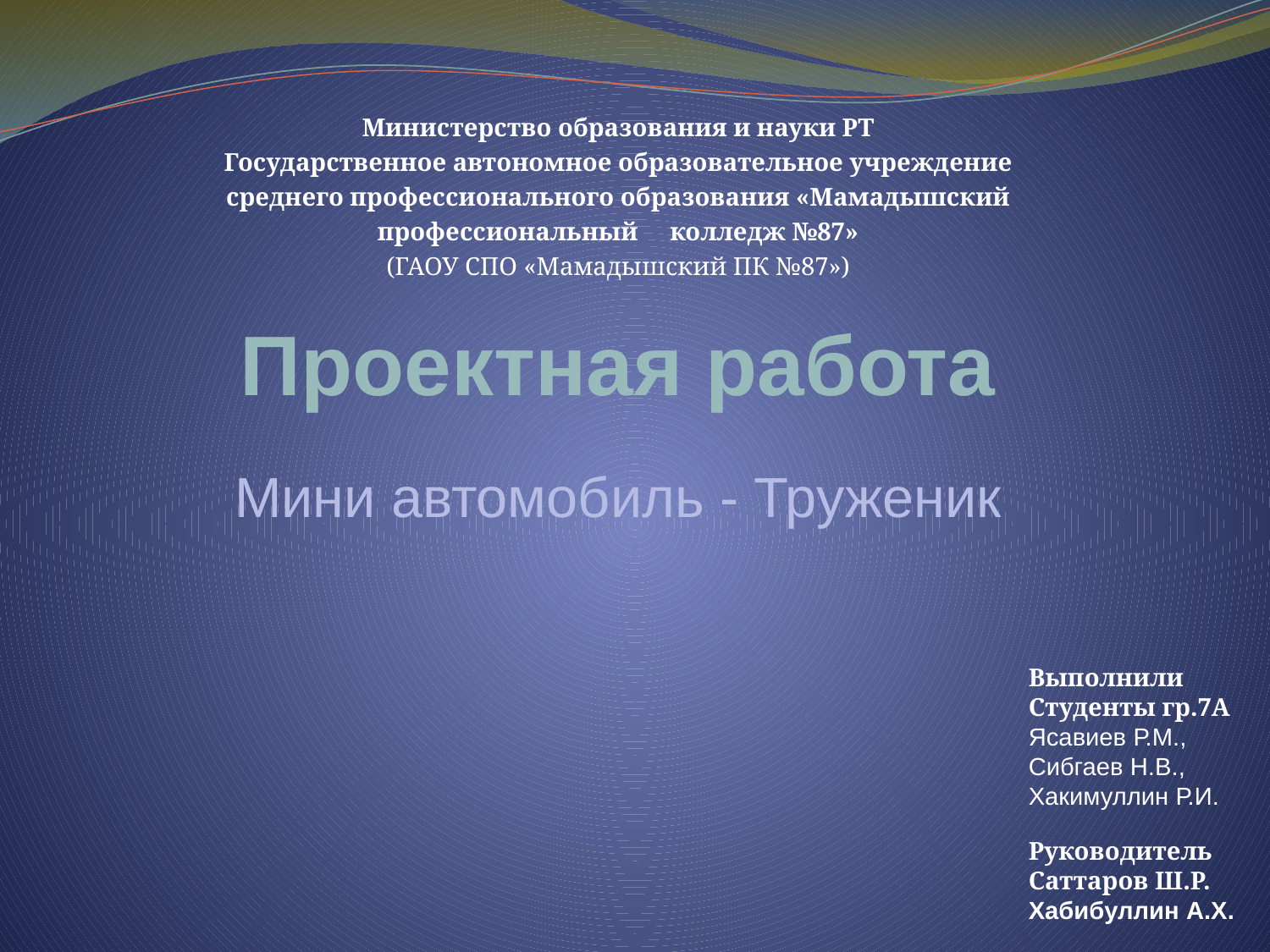

Министерство образования и науки РТ
Государственное автономное образовательное учреждение
среднего профессионального образования «Мамадышский
профессиональный     колледж №87»
(ГАОУ СПО «Мамадышский ПК №87»)
# Проектная работа
Мини автомобиль - Труженик
Выполнили
Студенты гр.7А
Ясавиев Р.М., Сибгаев Н.В.,
Хакимуллин Р.И.

Руководитель
Саттаров Ш.Р.
Хабибуллин А.Х.